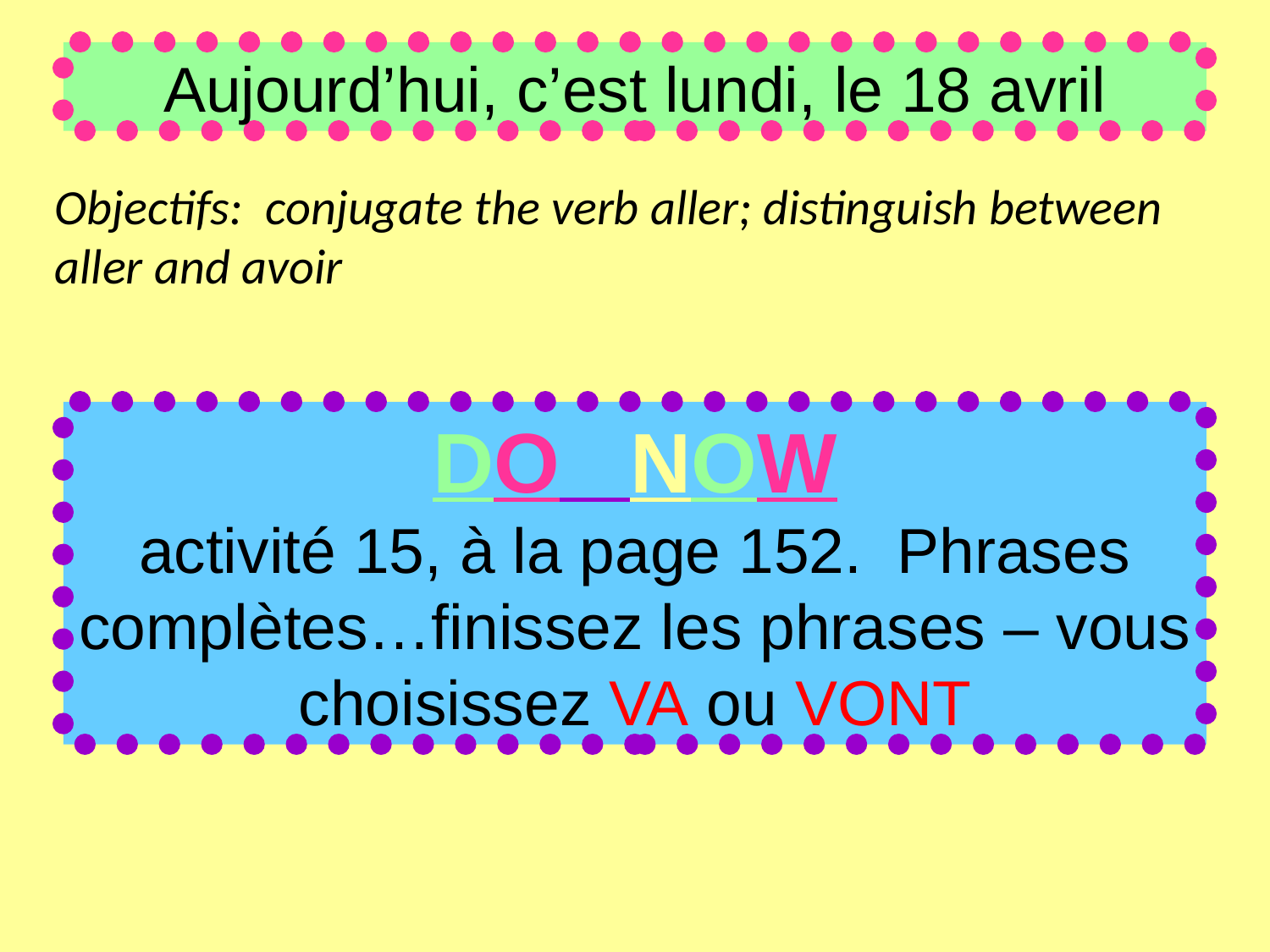

Aujourd’hui, c’est lundi, le 18 avril
Objectifs:  conjugate the verb aller; distinguish between aller and avoir
DO   NOW
activité 15, à la page 152.  Phrases complètes…finissez les phrases – vous choisissez VA ou VONT